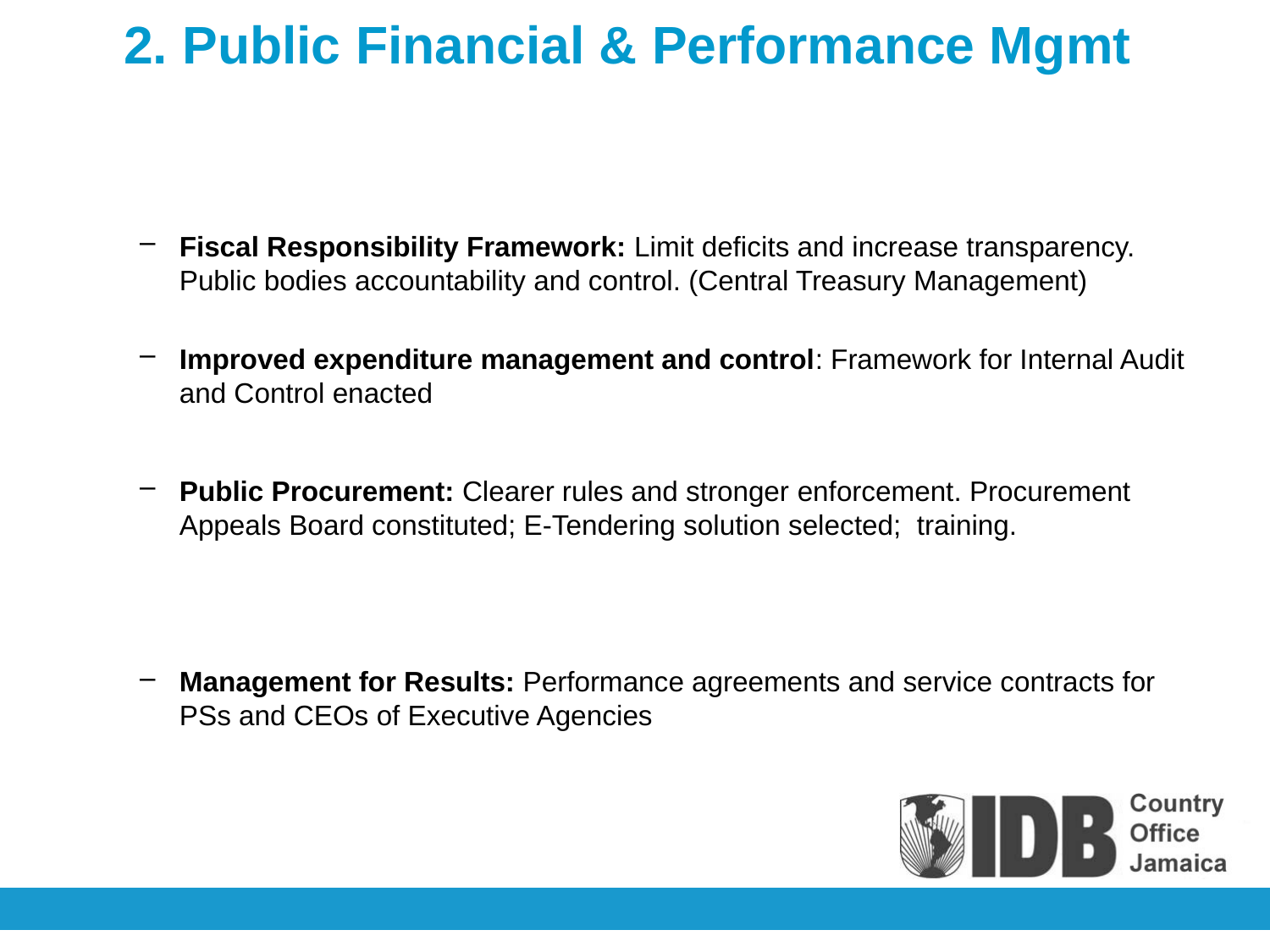

# 2. Public Financial & Performance Mgmt
Fiscal Responsibility Framework: Limit deficits and increase transparency. Public bodies accountability and control. (Central Treasury Management)

Improved expenditure management and control: Framework for Internal Audit and Control enacted

Public Procurement: Clearer rules and stronger enforcement. Procurement Appeals Board constituted; E-Tendering solution selected;  training.

Management for Results: Performance agreements and service contracts for PSs and CEOs of Executive Agencies